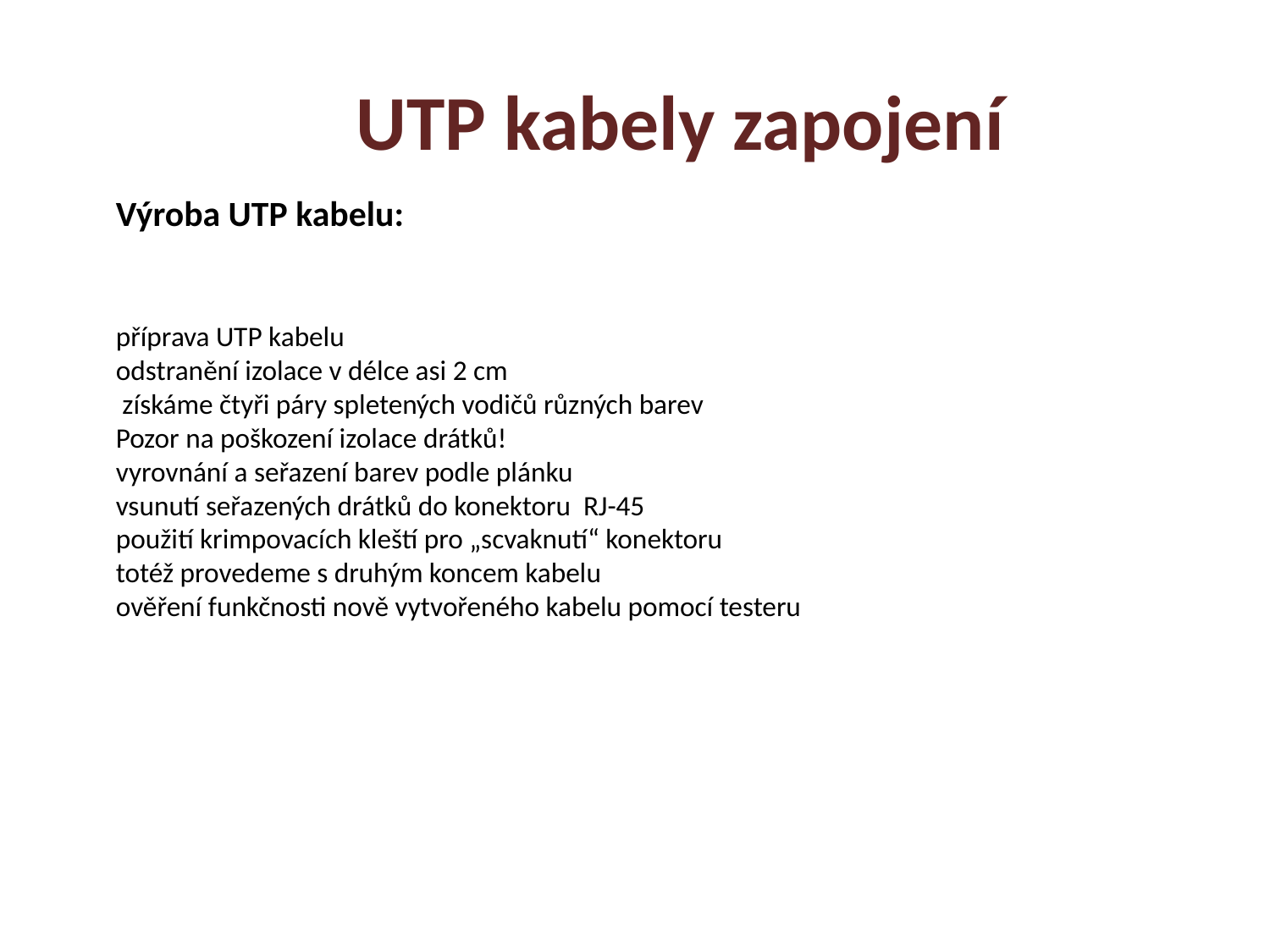

UTP kabely zapojení
Výroba UTP kabelu:

příprava UTP kabelu
odstranění izolace v délce asi 2 cm
 získáme čtyři páry spletených vodičů různých barev
Pozor na poškození izolace drátků!
vyrovnání a seřazení barev podle plánku
vsunutí seřazených drátků do konektoru  RJ-45
použití krimpovacích kleští pro „scvaknutí“ konektoru
totéž provedeme s druhým koncem kabelu
ověření funkčnosti nově vytvořeného kabelu pomocí testeru